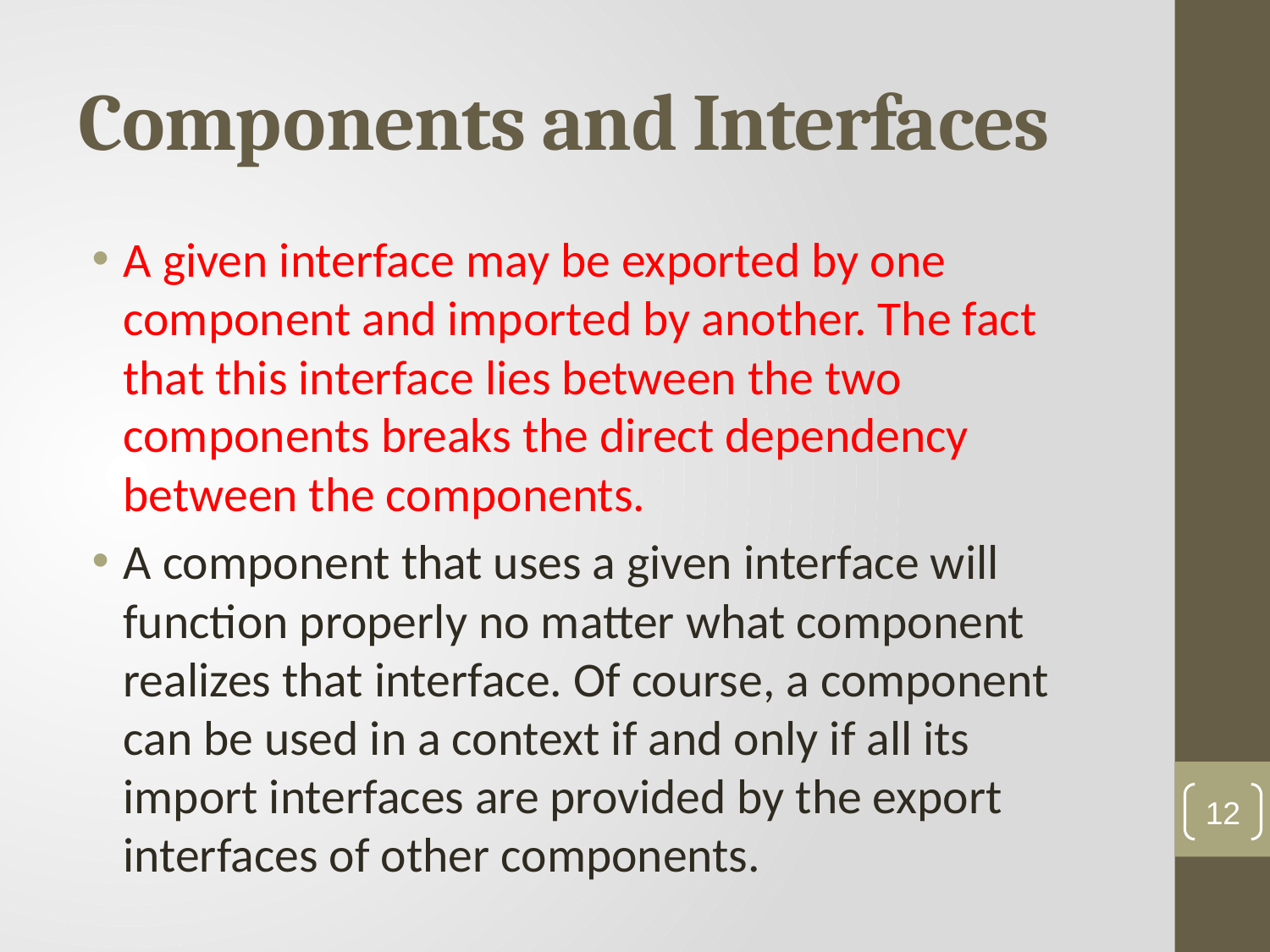

# Components and Interfaces
A given interface may be exported by one component and imported by another. The fact that this interface lies between the two components breaks the direct dependency between the components.
A component that uses a given interface will function properly no matter what component realizes that interface. Of course, a component can be used in a context if and only if all its import interfaces are provided by the export interfaces of other components.
12